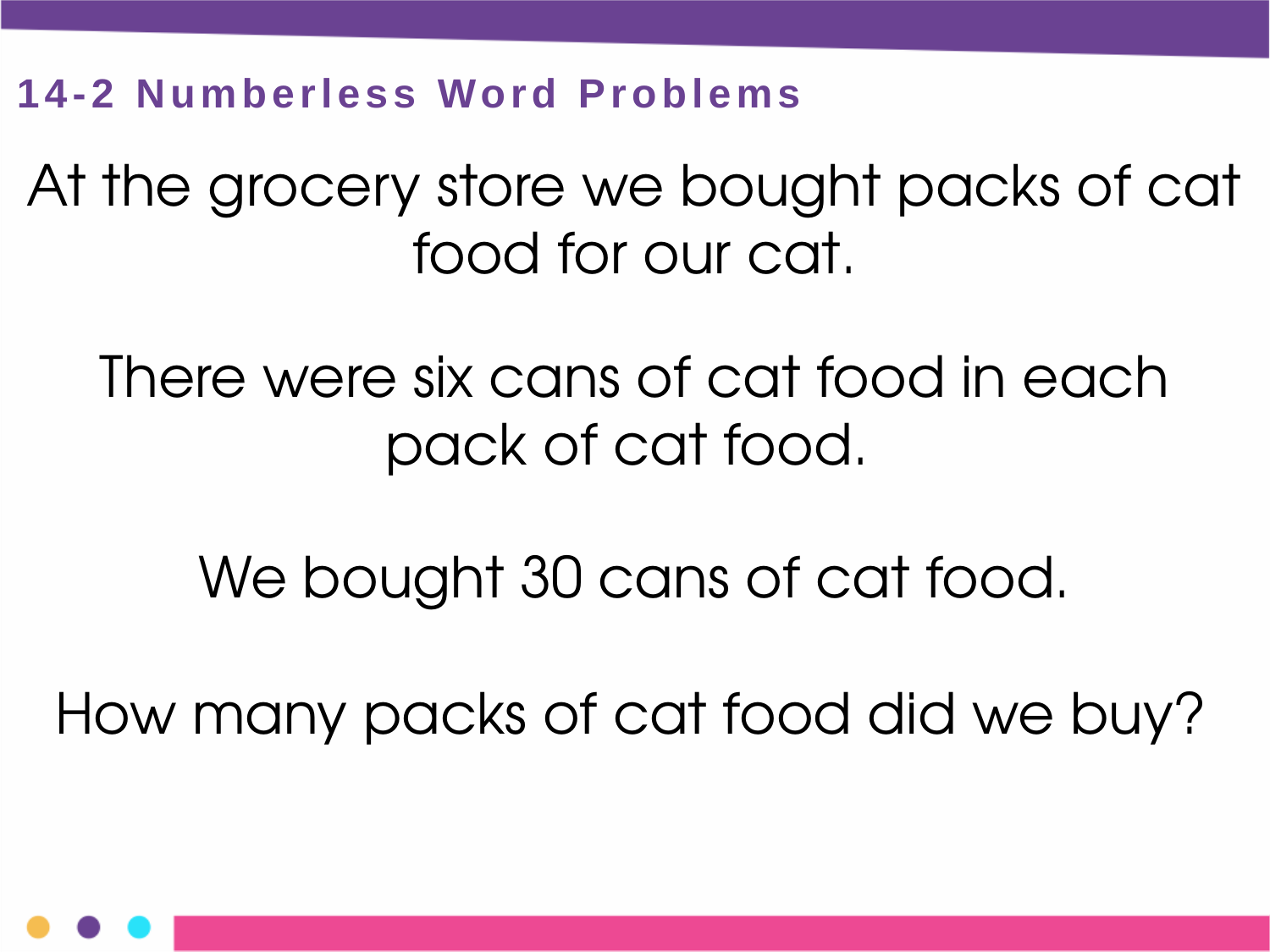

14-2 Numberless Word Problems
At the grocery store we bought packs of cat food for our cat.
There were six cans of cat food in each pack of cat food.
We bought 30 cans of cat food.
How many packs of cat food did we buy?